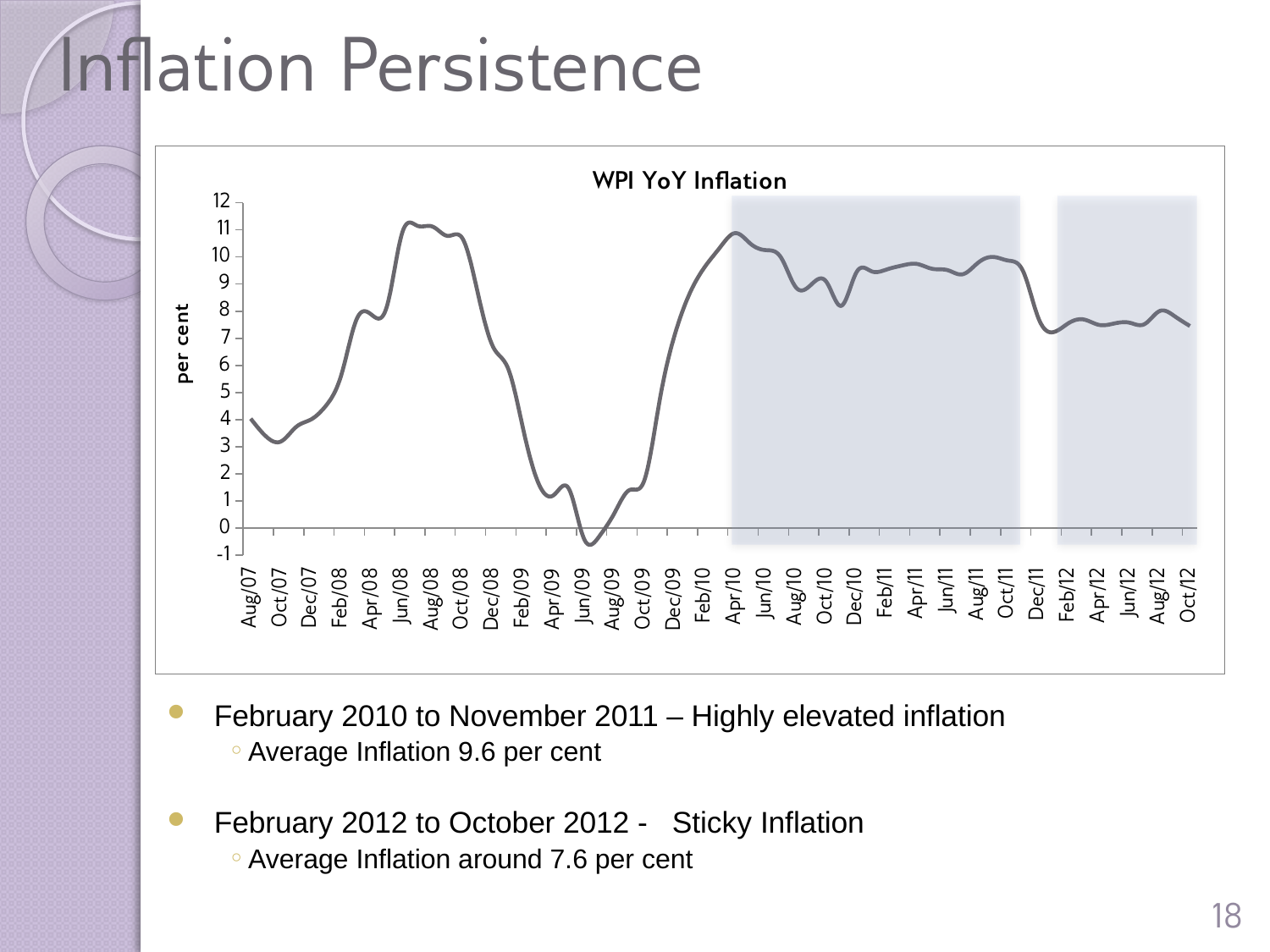

# Inflation Persistence

### Chart: WPI YoY Inflation

| Category |  |
|---|---|
| 39295 | 4.0358744394618835 |
| 39326 | 3.3868092691622067 |
| 39356 | 3.1943212067435685 |
| 39387 | 3.7300177619893544 |
| 39417 | 4.010695187165775 |
| 39448 | 4.537366548042699 |
| 39479 | 5.6838365896980445 |
| 39508 | 7.7127659574468055 |
| 39539 | 7.860262008733641 |
| 39569 | 8.1952920662598 |
| 39600 | 10.88850174216028 |
| 39630 | 11.149524632670692 |
| 39661 | 11.12068965517242 |
| 39692 | 10.775862068965516 |
| 39722 | 10.662080825451422 |
| 39753 | 8.647260273972611 |
| 39783 | 6.683804627249341 |
| 39814 | 5.872340425531919 |
| 39845 | 3.613445378151258 |
| 39873 | 1.6460905349794241 |
| 39904 | 1.2145748987854217 |
| 39934 | 1.4504431909750295 |
| 39965 | -0.39277297721916943 |
| 39995 | -0.3110419906687449 |
| 40026 | 0.5430566330488666 |
| 40057 | 1.4007782101167399 |
| 40087 | 1.7871017871017958 |
| 40118 | 4.7281323877068555 |
| 40148 | 7.14859437751003 |
| 40179 | 8.681672025723458 |
| 40210 | 9.651257096512552 |
| 40238 | 10.364372469635637 |
| 40269 | 10.880000000000004 |
| 40299 | 10.484511517077054 |
| 40330 | 10.25236593059938 |
| 40360 | 9.98439937597505 |
| 40391 | 8.873456790123484 |
| 40422 | 8.97927858787412 |
| 40452 | 9.083969465648858 |
| 40483 | 8.201655379984956 |
| 40513 | 9.445277361319322 |
| 40544 | 9.467455621301784 |
| 40586 | 9.541420118343199 |
| 40603 | 9.684519442406447 |
| 40634 | 9.740259740259702 |
| 40664 | 9.561466570812374 |
| 40695 | 9.513590844062962 |
| 40725 | 9.361702127659566 |
| 40756 | 9.780297661233144 |
| 40787 | 10.000000000000002 |
| 40817 | 9.867039888033585 |
| 40848 | 9.457579972183582 |
| 40878 | 7.7397260273972694 |
| 40909 | 7.229729729729733 |
| 40940 | 7.562457798784616 |
| 40969 | 7.6923076923076925 |
| 41000 | 7.495069033530589 |
| 41030 | 7.5459317585301795 |
| 41061 | 7.576747224036581 |
| 41091 | 7.522697795071366 |
| 41122 | 8.005164622336997 |
| 41153 | 7.810499359795147 |
| 41183 | 7.4522292993630534 |
February 2010 to November 2011 – Highly elevated inflation
Average Inflation 9.6 per cent

February 2012 to October 2012 -   Sticky Inflation
Average Inflation around 7.6 per cent

18